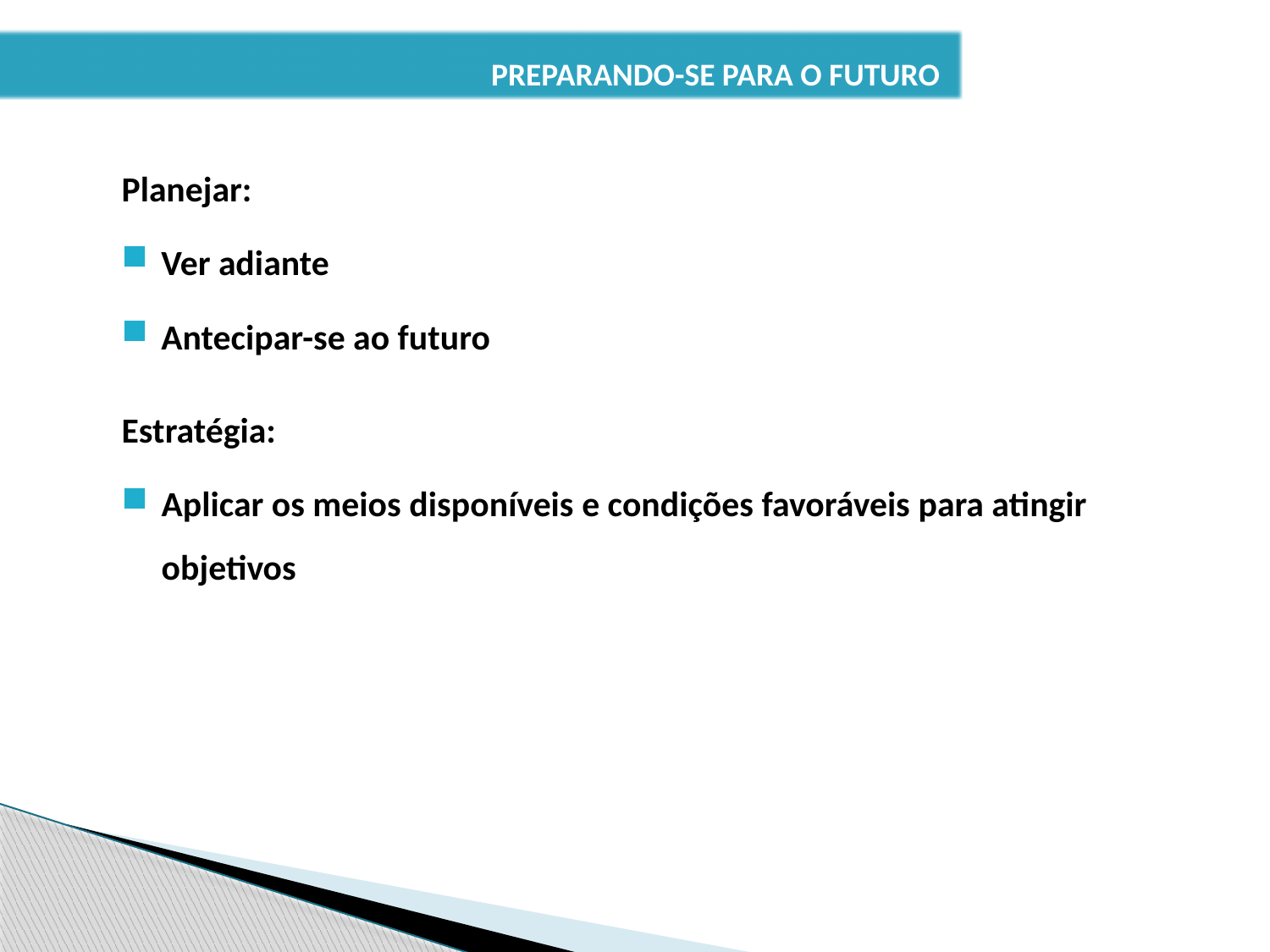

PREPARANDO-SE PARA O FUTURO
Planejar:
Ver adiante
Antecipar-se ao futuro

Estratégia:
Aplicar os meios disponíveis e condições favoráveis para atingir objetivos